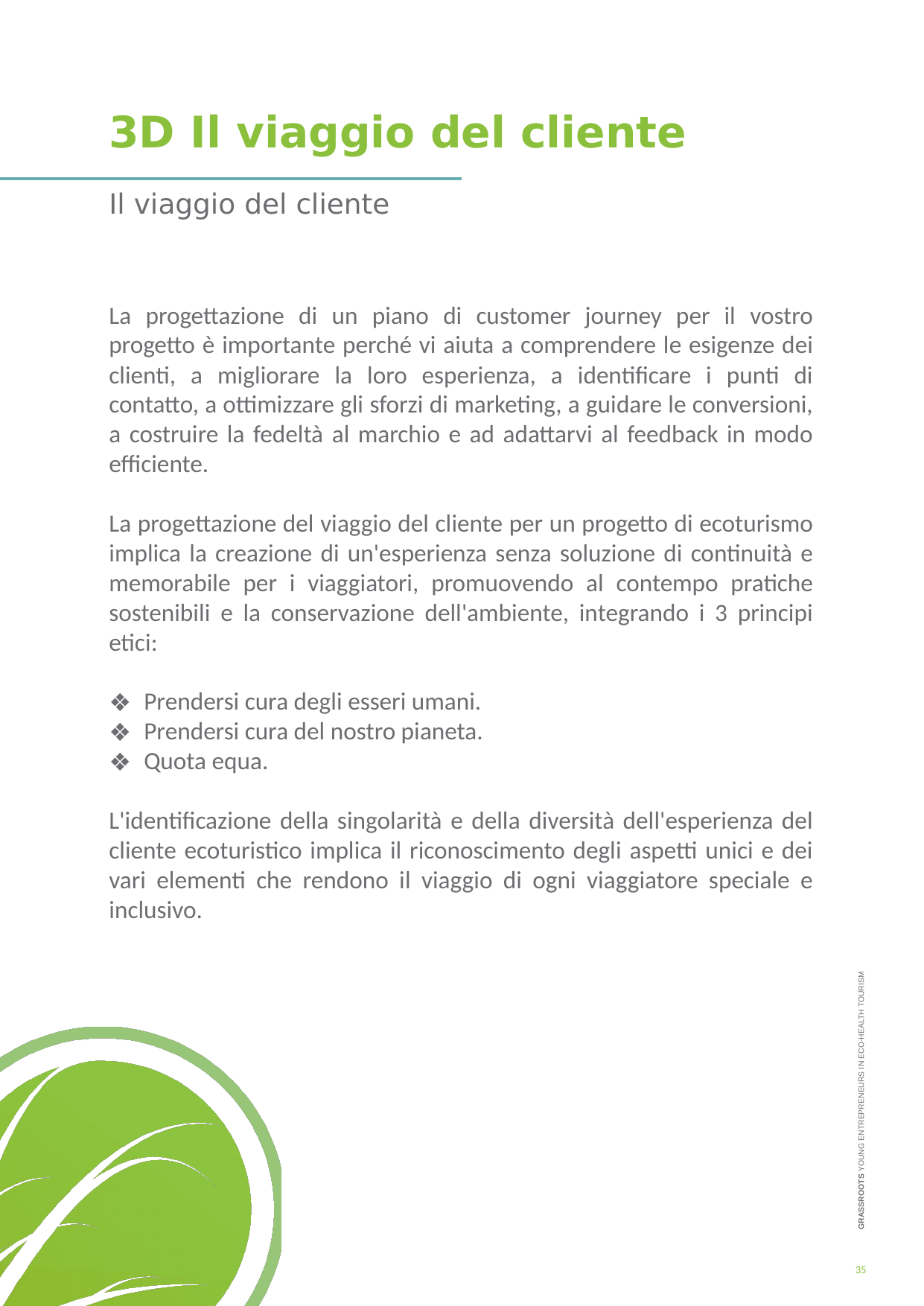

3D Il viaggio del cliente
Il viaggio del cliente
La progettazione di un piano di customer journey per il vostro progetto è importante perché vi aiuta a comprendere le esigenze dei clienti, a migliorare la loro esperienza, a identificare i punti di contatto, a ottimizzare gli sforzi di marketing, a guidare le conversioni, a costruire la fedeltà al marchio e ad adattarvi al feedback in modo efficiente.
La progettazione del viaggio del cliente per un progetto di ecoturismo implica la creazione di un'esperienza senza soluzione di continuità e memorabile per i viaggiatori, promuovendo al contempo pratiche sostenibili e la conservazione dell'ambiente, integrando i 3 principi etici:

Prendersi cura degli esseri umani.
Prendersi cura del nostro pianeta.
Quota equa.
L'identificazione della singolarità e della diversità dell'esperienza del cliente ecoturistico implica il riconoscimento degli aspetti unici e dei vari elementi che rendono il viaggio di ogni viaggiatore speciale e inclusivo.

35